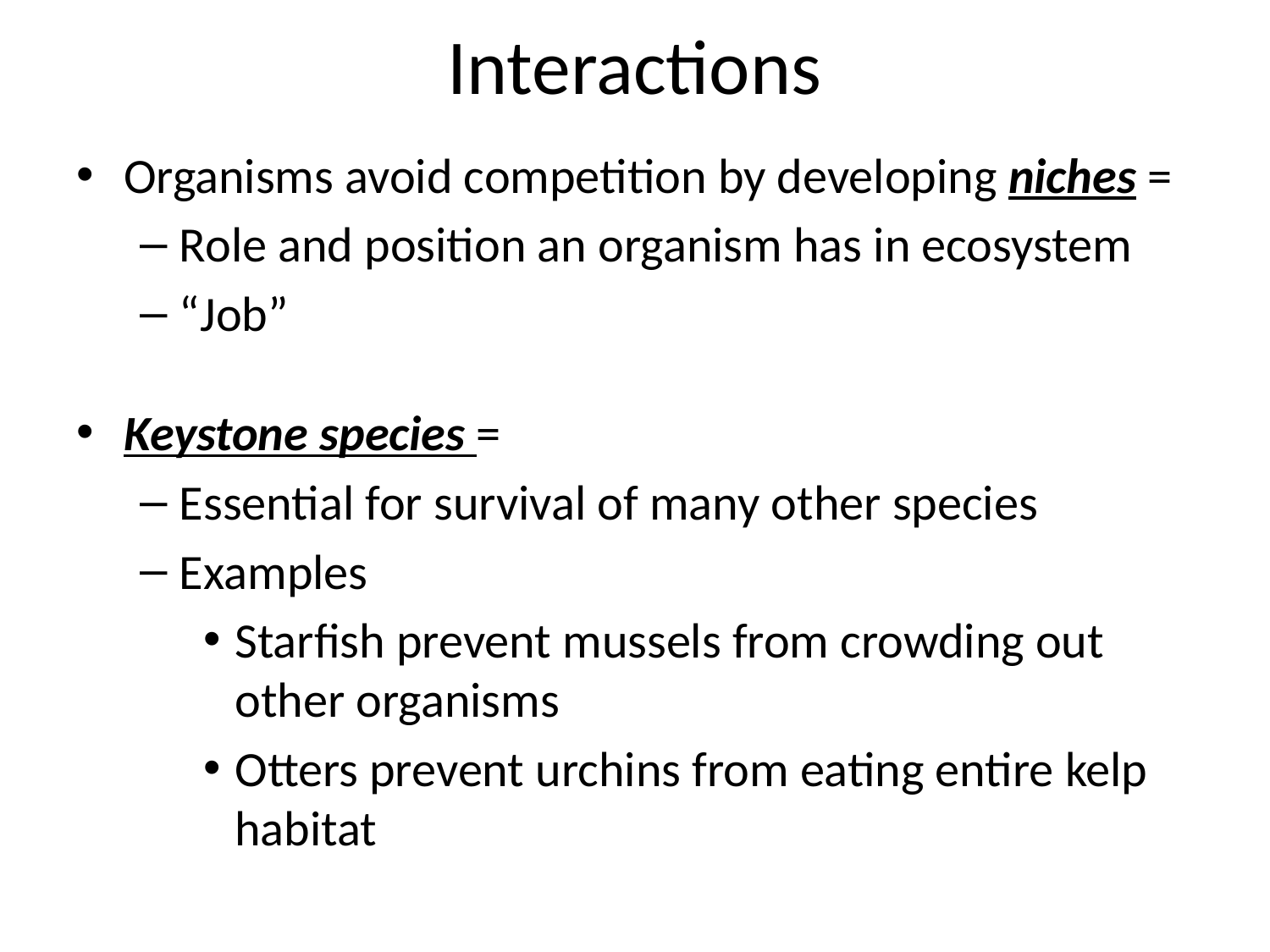

# Interactions
Organisms avoid competition by developing niches =
Role and position an organism has in ecosystem
“Job”

Keystone species =
Essential for survival of many other species
Examples
Starfish prevent mussels from crowding out other organisms
Otters prevent urchins from eating entire kelp habitat